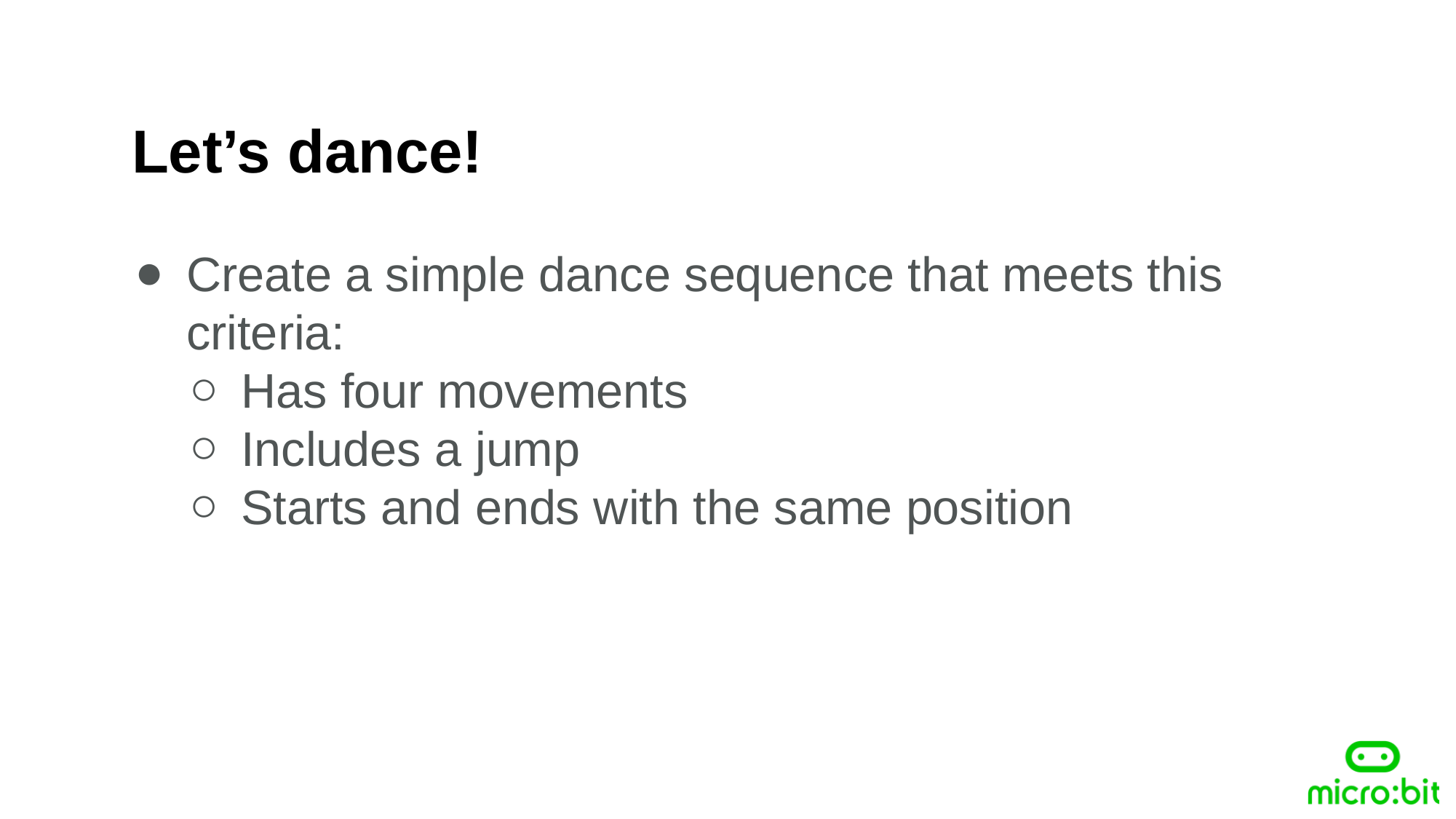

Let’s dance!

Create a simple dance sequence that meets this criteria:
Has four movements
Includes a jump
Starts and ends with the same position